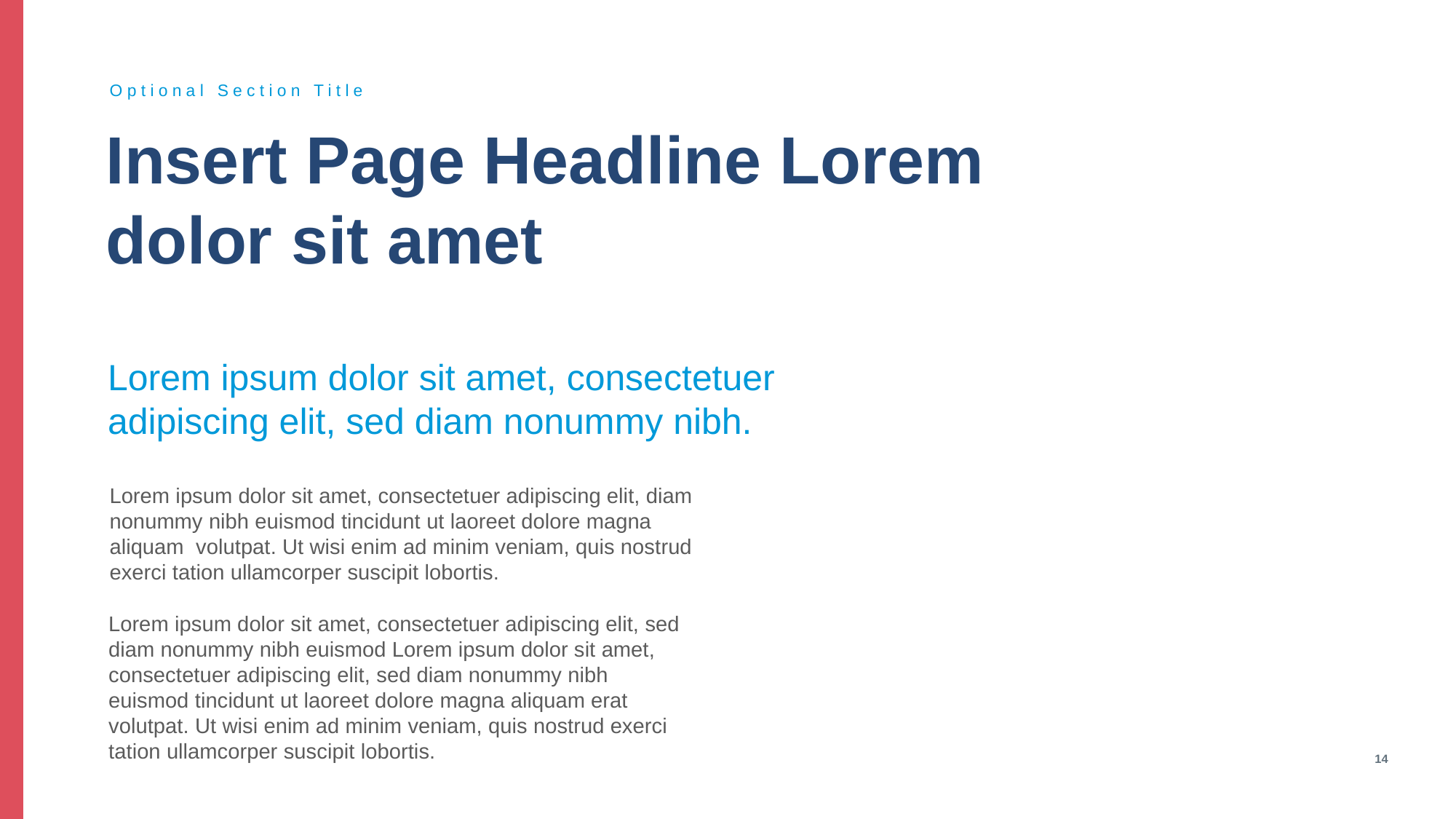

Optional Section Title
Insert Page Headline Lorem
dolor sit amet
Lorem ipsum dolor sit amet, consectetuer adipiscing elit, sed diam nonummy nibh.
Lorem ipsum dolor sit amet, consectetuer adipiscing elit, diam nonummy nibh euismod tincidunt ut laoreet dolore magna aliquam  volutpat. Ut wisi enim ad minim veniam, quis nostrud exerci tation ullamcorper suscipit lobortis.
Lorem ipsum dolor sit amet, consectetuer adipiscing elit, sed diam nonummy nibh euismod Lorem ipsum dolor sit amet, consectetuer adipiscing elit, sed diam nonummy nibh euismod tincidunt ut laoreet dolore magna aliquam erat volutpat. Ut wisi enim ad minim veniam, quis nostrud exerci tation ullamcorper suscipit lobortis.